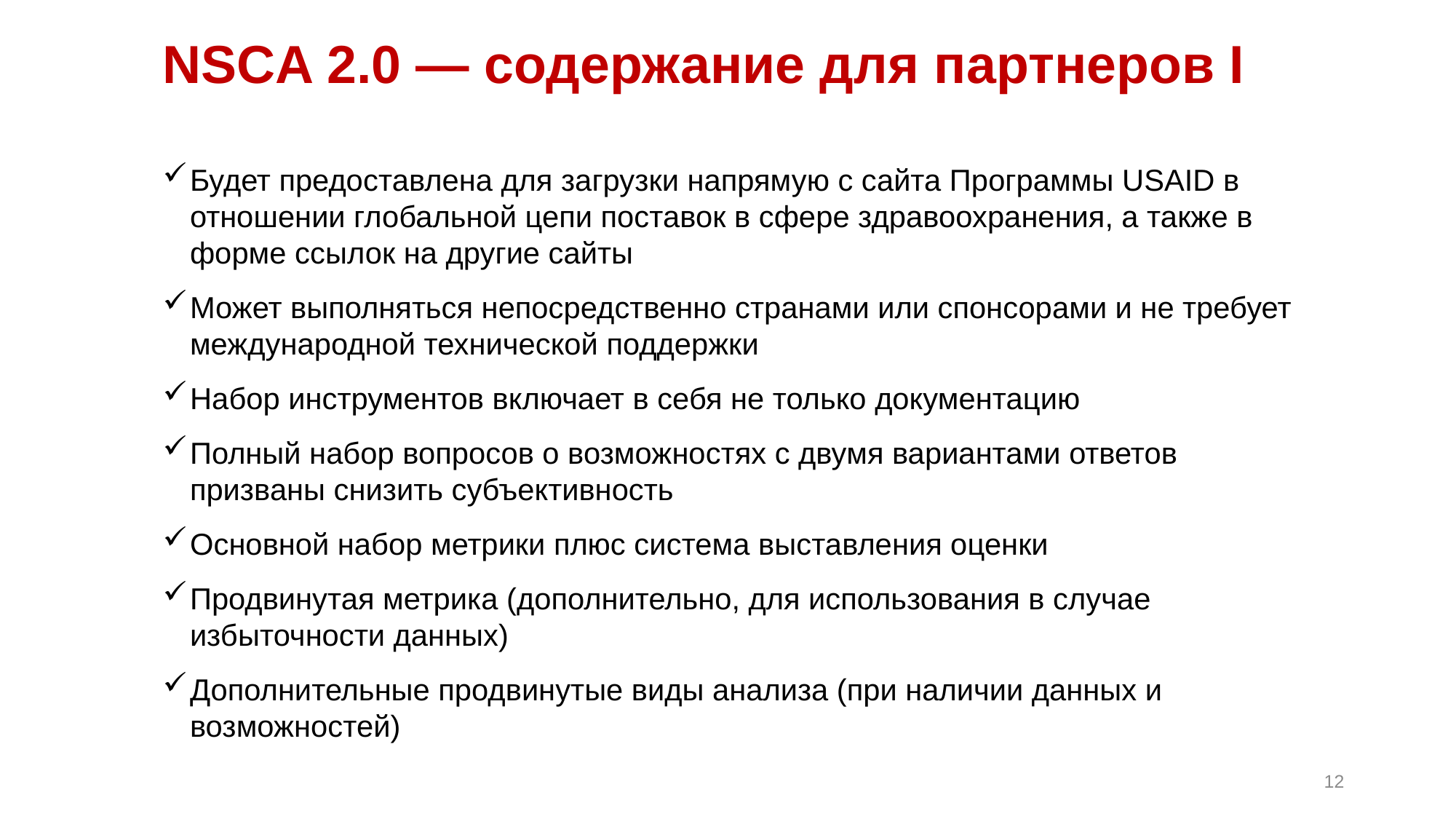

# NSCA 2.0 — содержание для партнеров I
Будет предоставлена для загрузки напрямую с сайта Программы USAID в отношении глобальной цепи поставок в сфере здравоохранения, а также в форме ссылок на другие сайты
Может выполняться непосредственно странами или спонсорами и не требует международной технической поддержки
Набор инструментов включает в себя не только документацию
Полный набор вопросов о возможностях с двумя вариантами ответов призваны снизить субъективность
Основной набор метрики плюс система выставления оценки
Продвинутая метрика (дополнительно, для использования в случае избыточности данных)
Дополнительные продвинутые виды анализа (при наличии данных и возможностей)
12